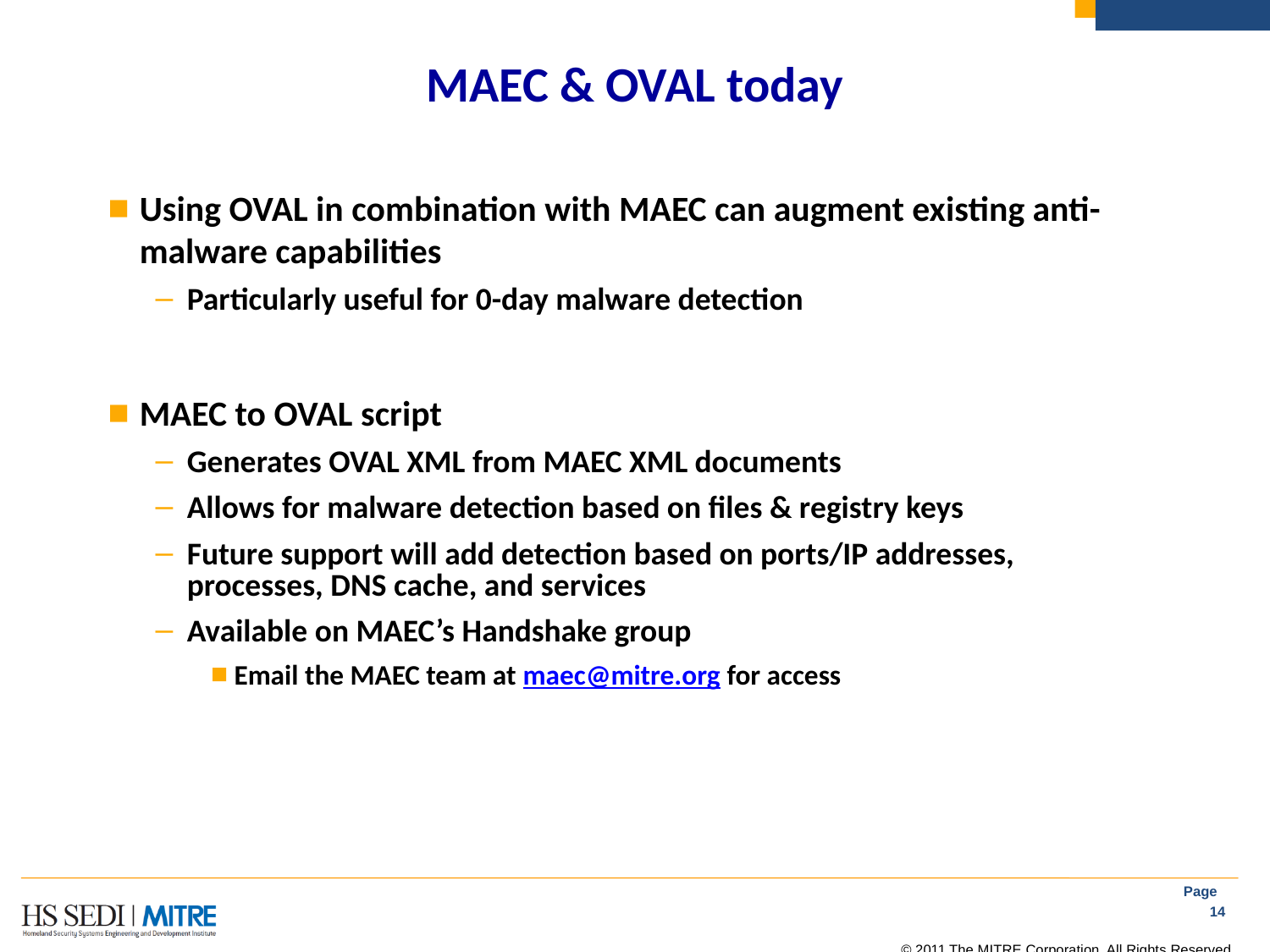

# MAEC & OVAL today
Using OVAL in combination with MAEC can augment existing anti-malware capabilities
Particularly useful for 0-day malware detection

MAEC to OVAL script
Generates OVAL XML from MAEC XML documents
Allows for malware detection based on files & registry keys
Future support will add detection based on ports/IP addresses, processes, DNS cache, and services
Available on MAEC’s Handshake group
Email the MAEC team at maec@mitre.org for access

Page  14